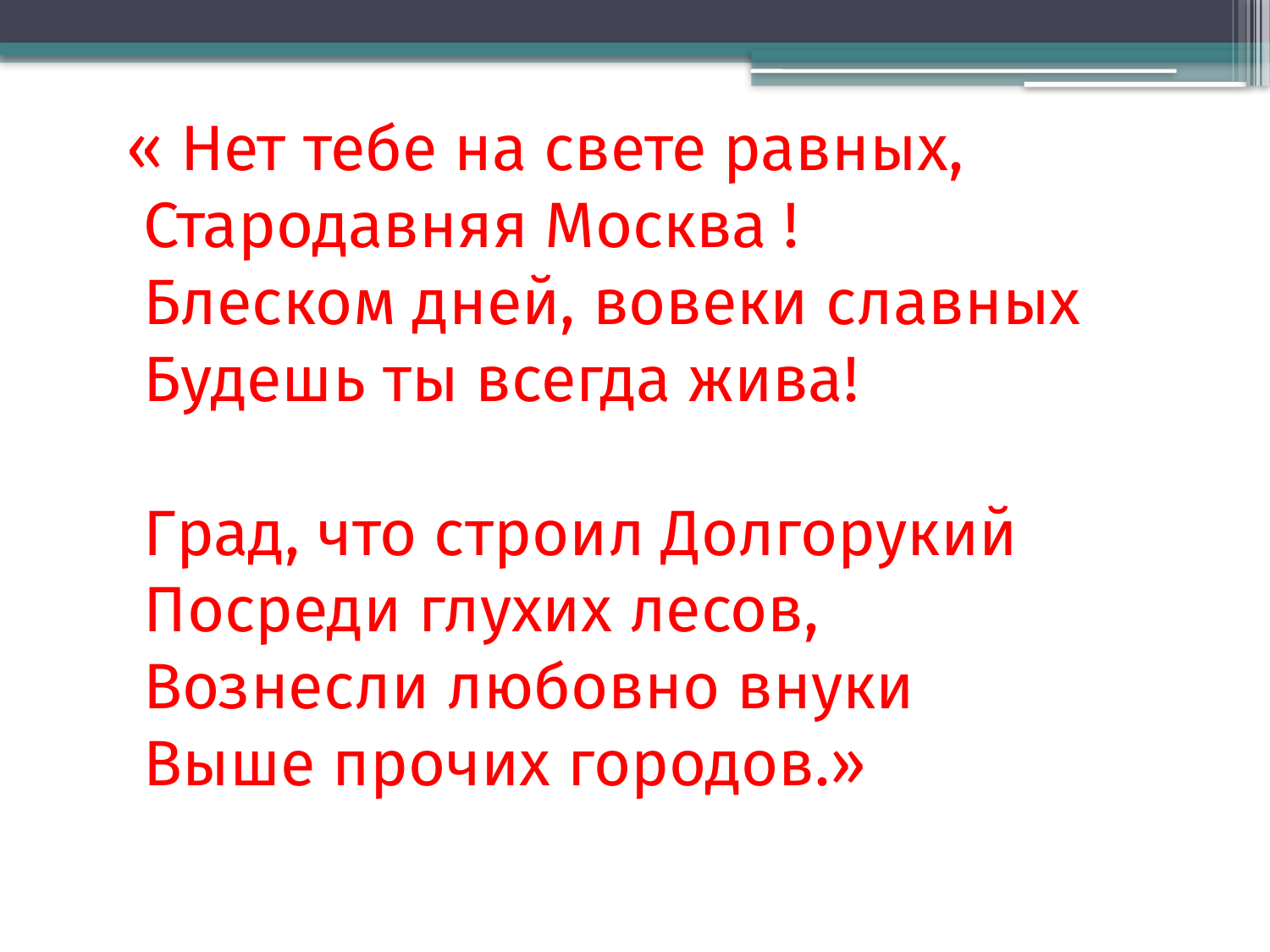

# « Нет тебе на свете равных, Стародавняя Москва ! Блеском дней, вовеки славных Будешь ты всегда жива! Град, что строил Долгорукий Посреди глухих лесов, Вознесли любовно внуки Выше прочих городов.»